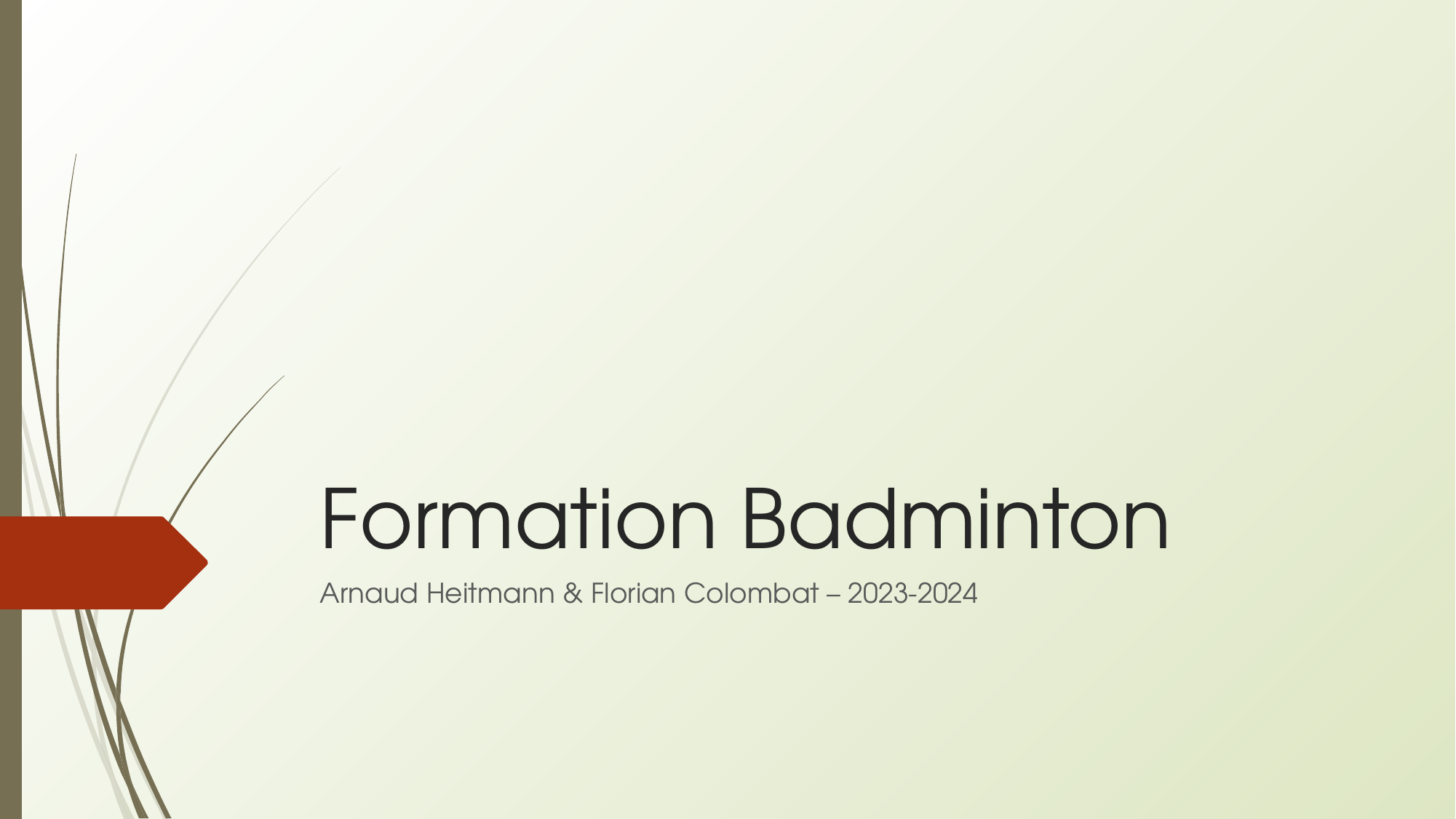

# Formation Badminton
Arnaud Heitmann & Florian Colombat – 2023-2024